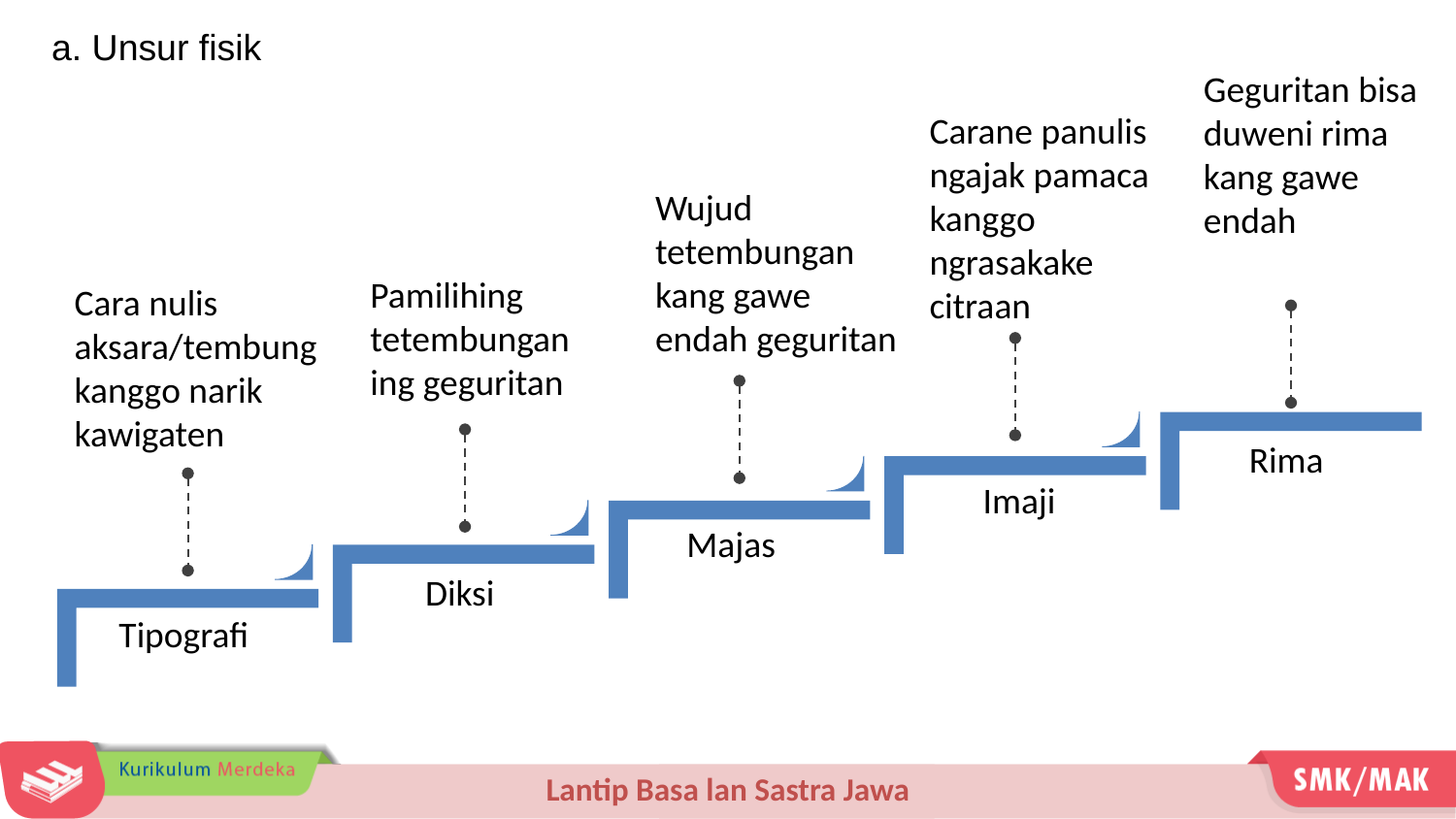

a. Unsur fisik

Geguritan bisa duweni rima kang gawe endah
Carane panulis ngajak pamaca kanggo ngrasakake citraan
Wujud tetembungan kang gawe endah geguritan
Pamilihing tetembungan ing geguritan
Cara nulis aksara/tembung kanggo narik kawigaten

Rima
Imaji
Majas
Diksi
Tipografi